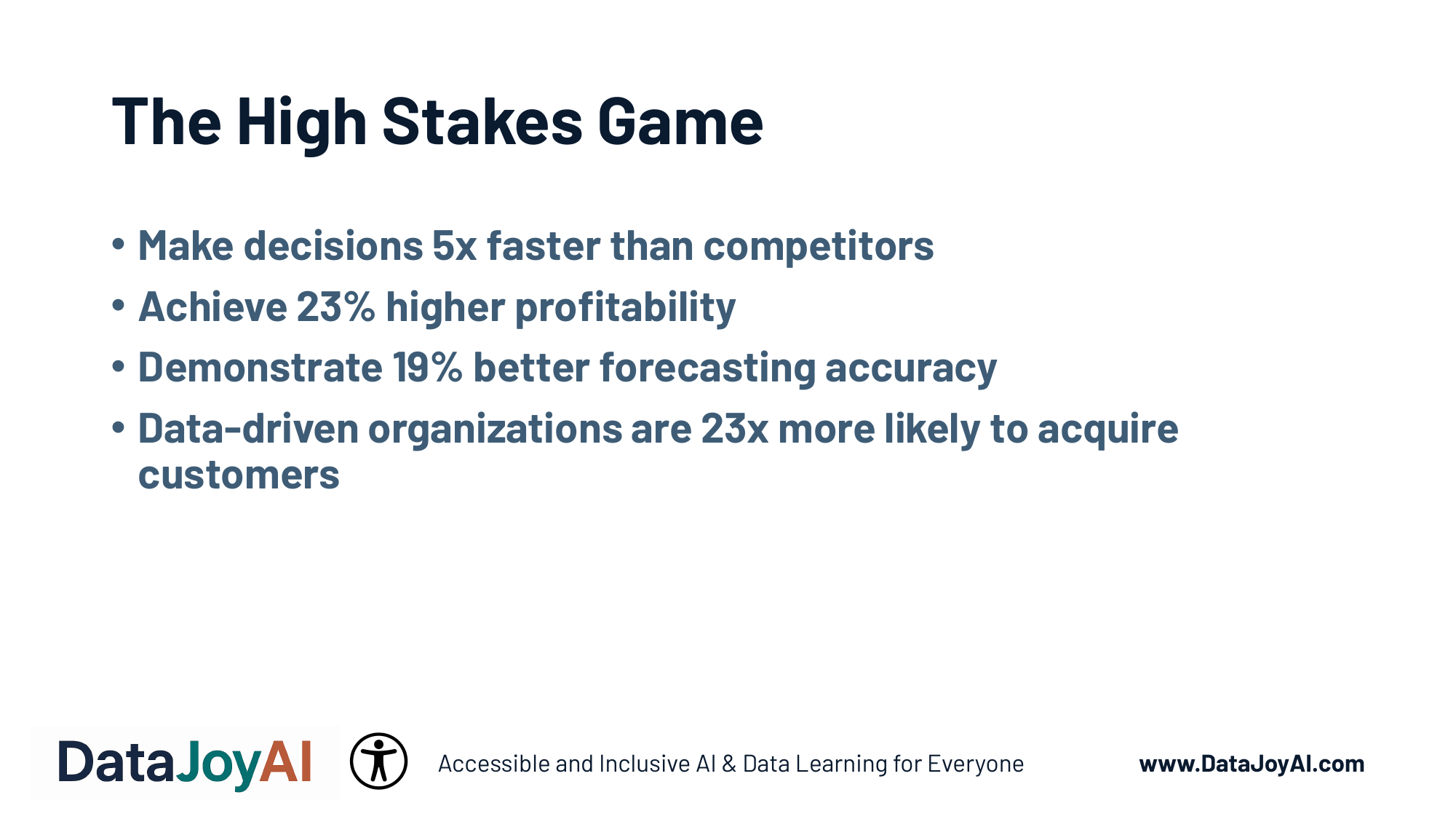

# The High Stakes Game
Make decisions 5x faster than competitors
Achieve 23% higher profitability
Demonstrate 19% better forecasting accuracy
Data-driven organizations are 23x more likely to acquire customers